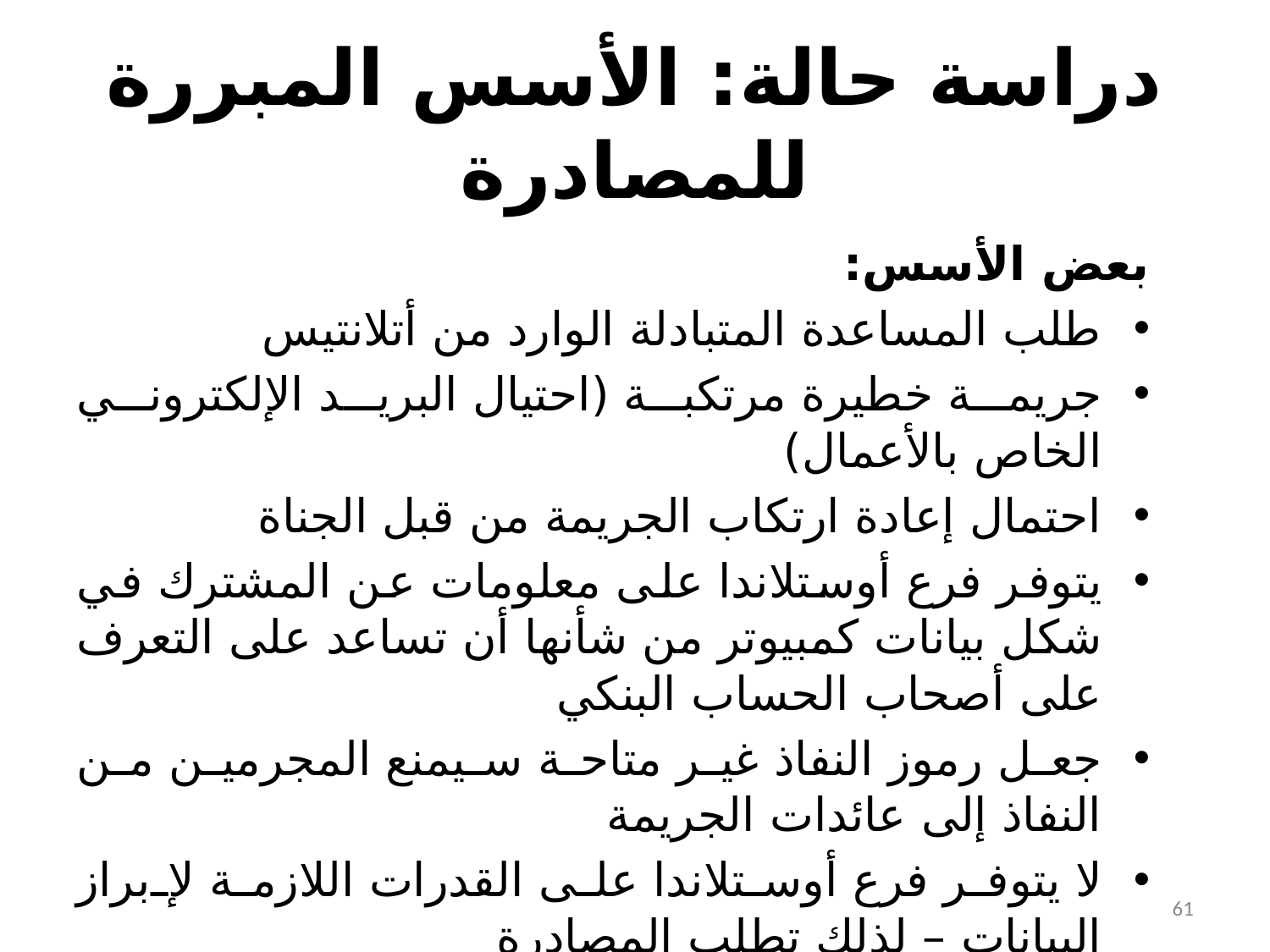

# دراسة حالة: الأسس المبررة للمصادرة
بعض الأسس:
طلب المساعدة المتبادلة الوارد من أتلانتيس
جريمة خطيرة مرتكبة (احتيال البريد الإلكتروني الخاص بالأعمال)
احتمال إعادة ارتكاب الجريمة من قبل الجناة
يتوفر فرع أوستلاندا على معلومات عن المشترك في شكل بيانات كمبيوتر من شأنها أن تساعد على التعرف على أصحاب الحساب البنكي
جعل رموز النفاذ غير متاحة سيمنع المجرمين من النفاذ إلى عائدات الجريمة
لا يتوفر فرع أوستلاندا على القدرات اللازمة لإبراز البيانات – لذلك تطلب المصادرة
61